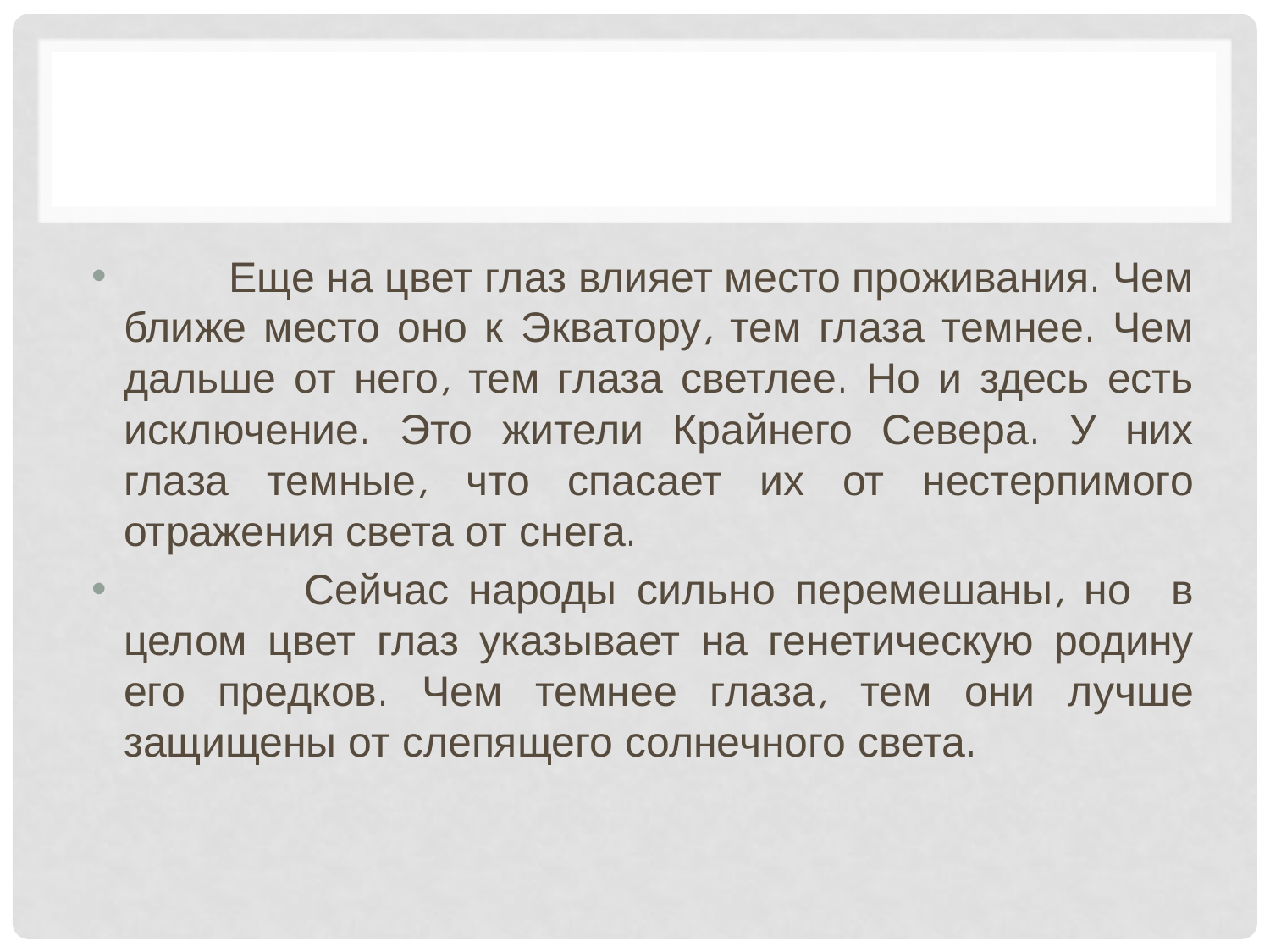

#
         Еще на цвет глаз влияет место проживания. Чем ближе место оно к Экватору, тем глаза темнее. Чем дальше от него, тем глаза светлее. Но и здесь есть исключение. Это жители Крайнего Севера. У них глаза темные, что спасает их от нестерпимого отражения света от снега.
         Сейчас народы сильно перемешаны, но  в целом цвет глаз указывает на генетическую родину его предков. Чем темнее глаза, тем они лучше защищены от слепящего солнечного света.